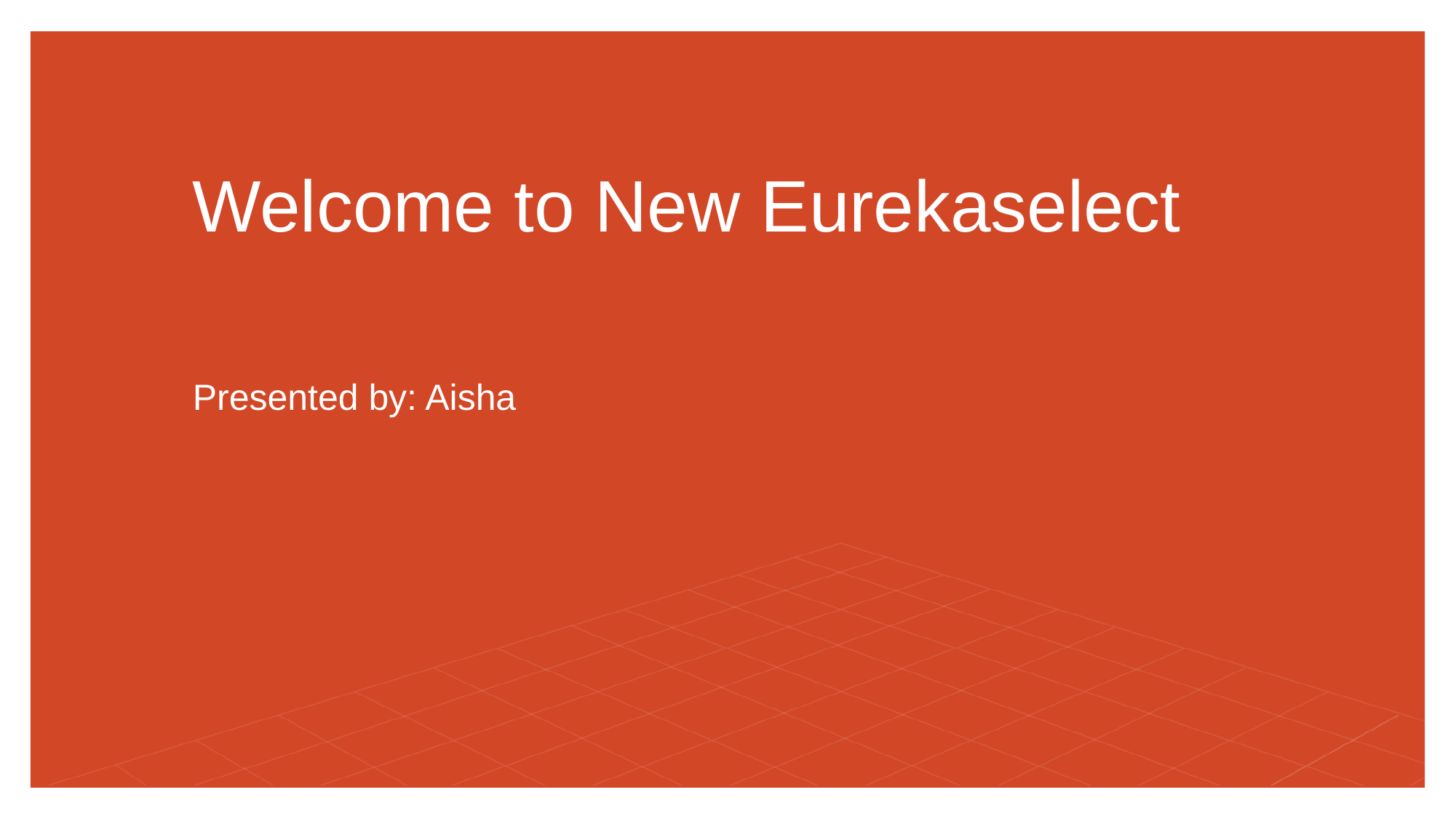

# Welcome to New Eurekaselect
Presented by: Aisha